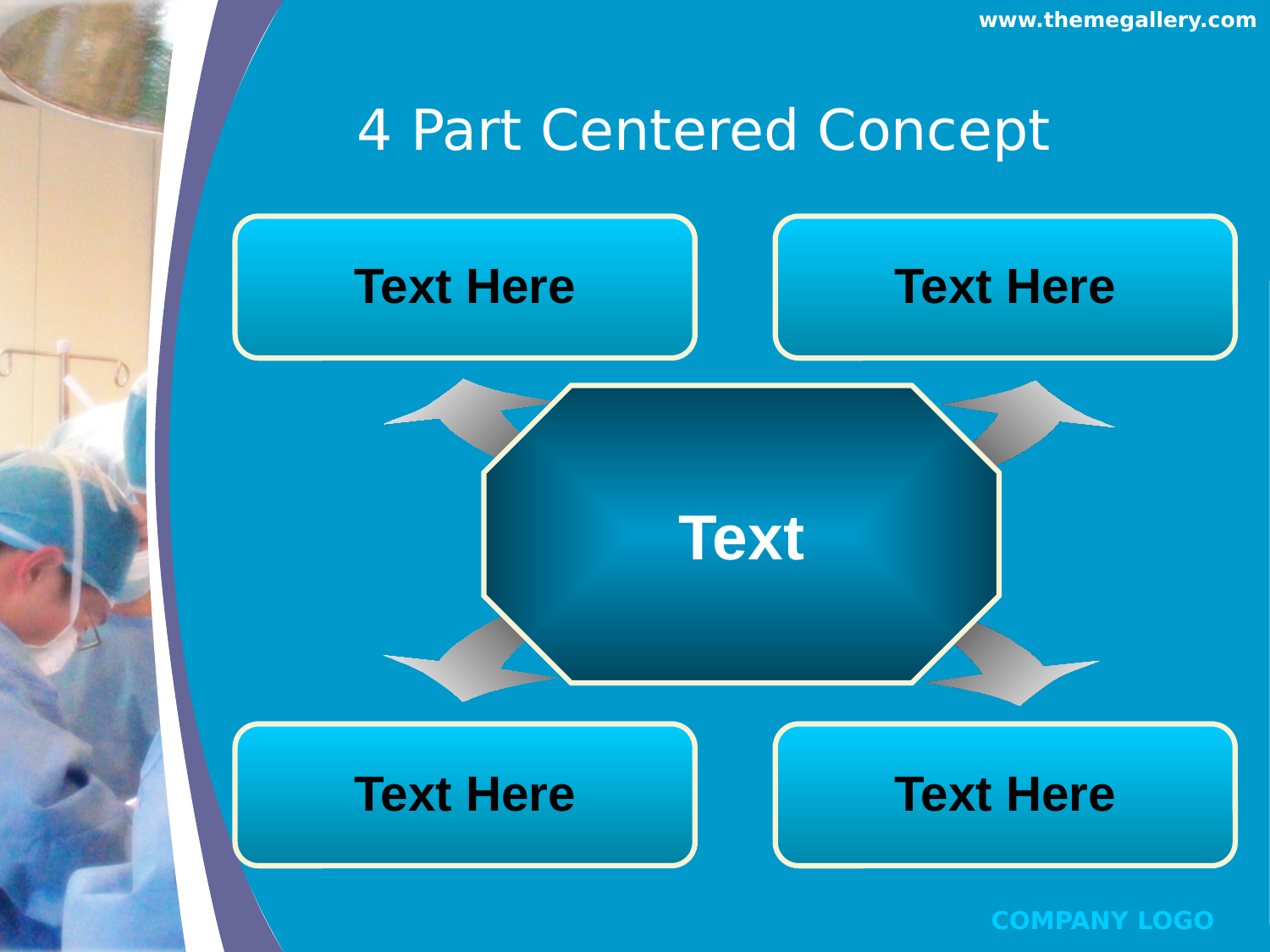

www.themegallery.com
# 4 Part Centered Concept
Text Here
Text Here

Text

Text Here
Text Here